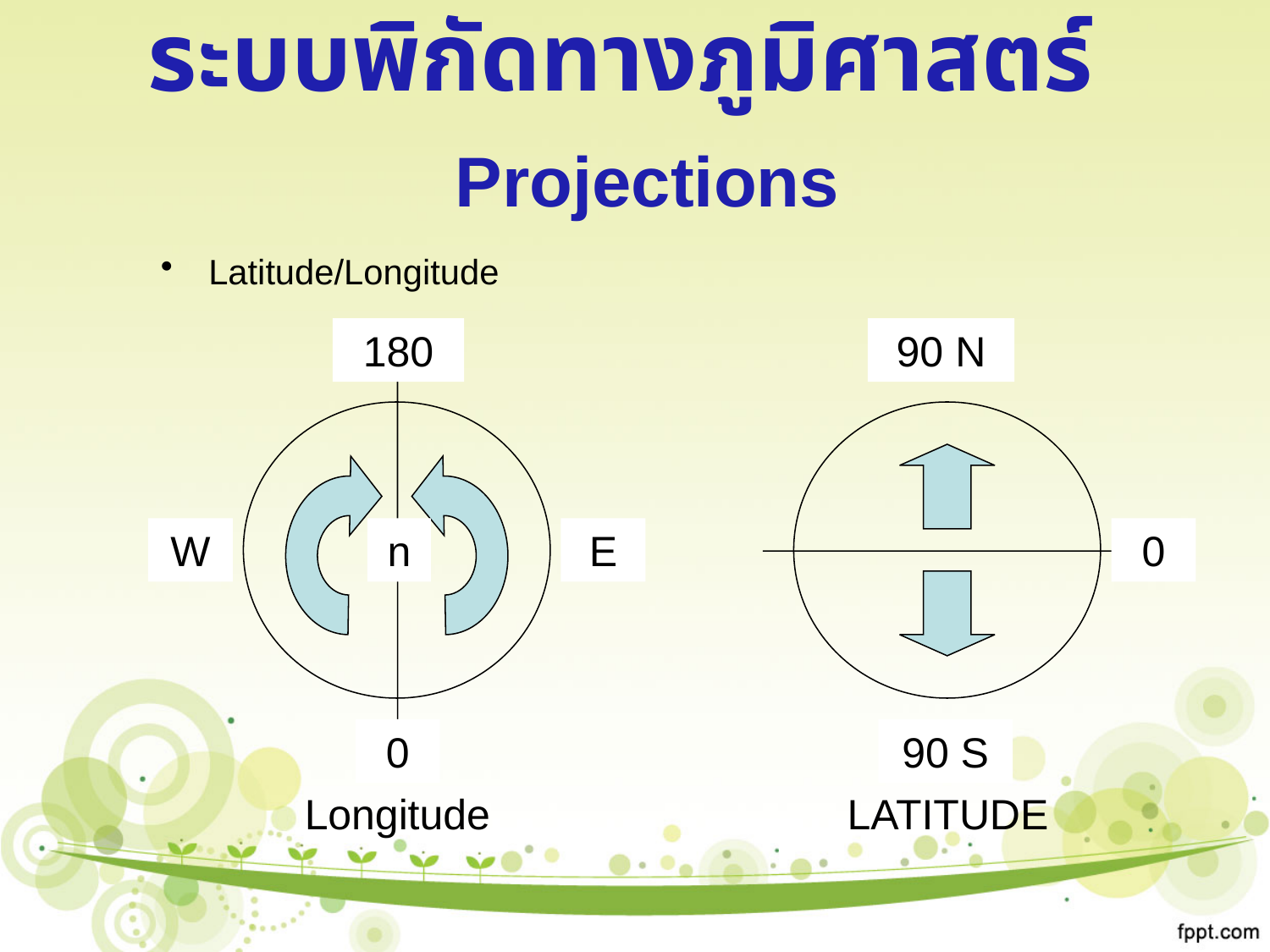

# ระบบพิกัดทางภูมิศาสตร์ Projections
Latitude/Longitude
180
90 N

n

0

W
E
0
90 S
Longitude
LATITUDE